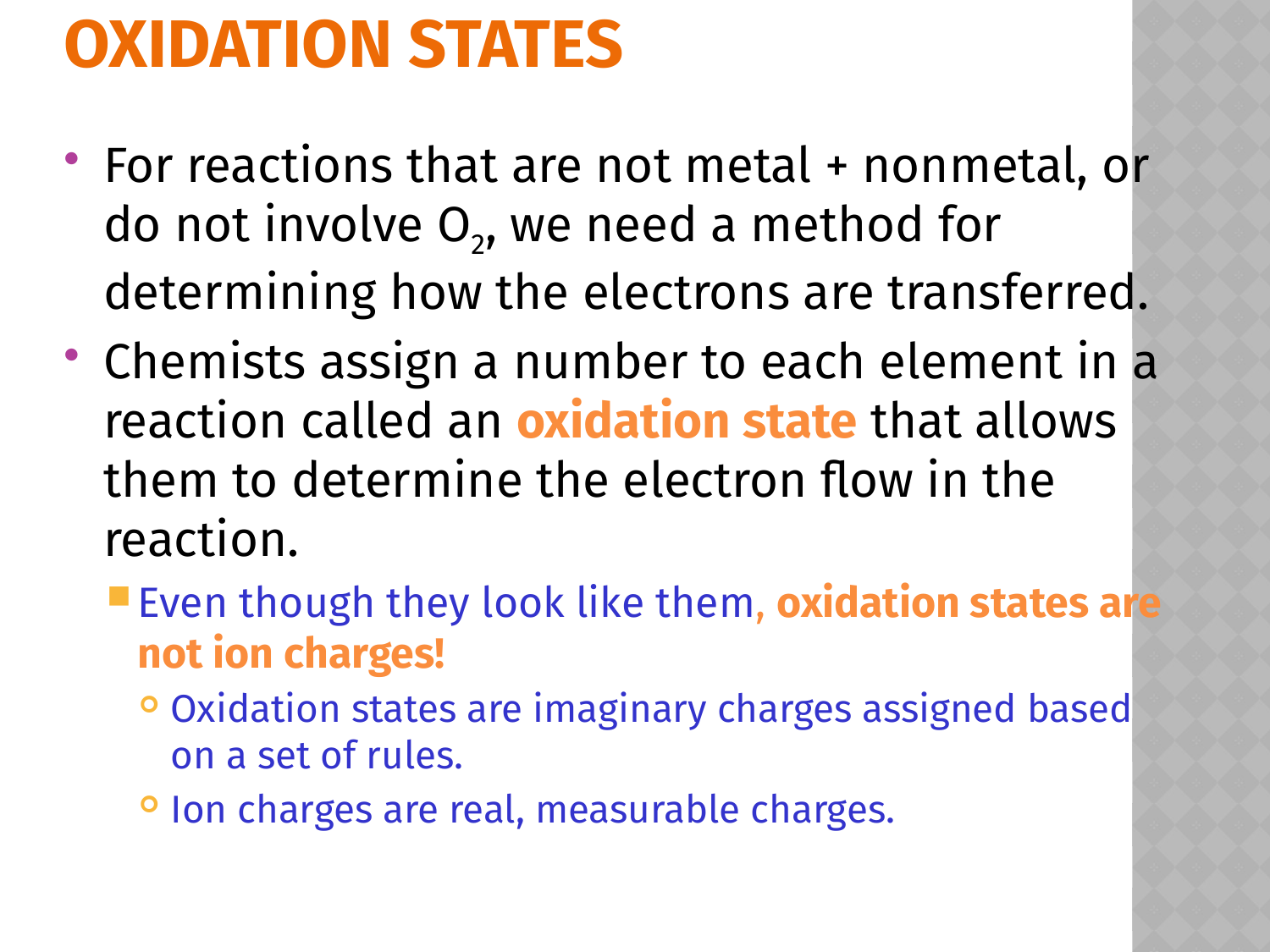

# Oxidation States
For reactions that are not metal + nonmetal, or do not involve O2, we need a method for determining how the electrons are transferred.
Chemists assign a number to each element in a reaction called an oxidation state that allows them to determine the electron flow in the reaction.
Even though they look like them, oxidation states are not ion charges!
Oxidation states are imaginary charges assigned based on a set of rules.
Ion charges are real, measurable charges.